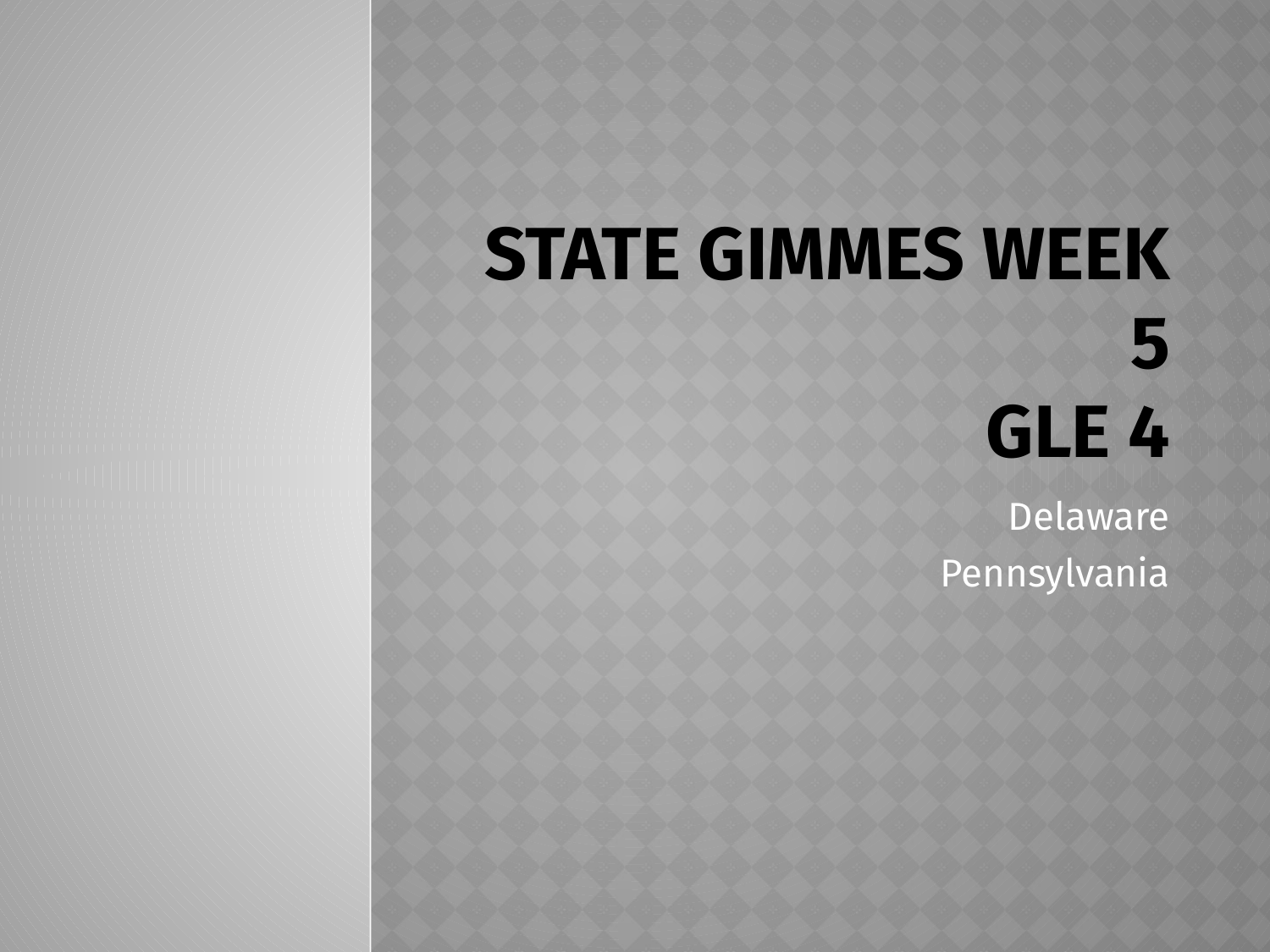

# State Gimmes Week 5 GLE 4
Delaware
Pennsylvania